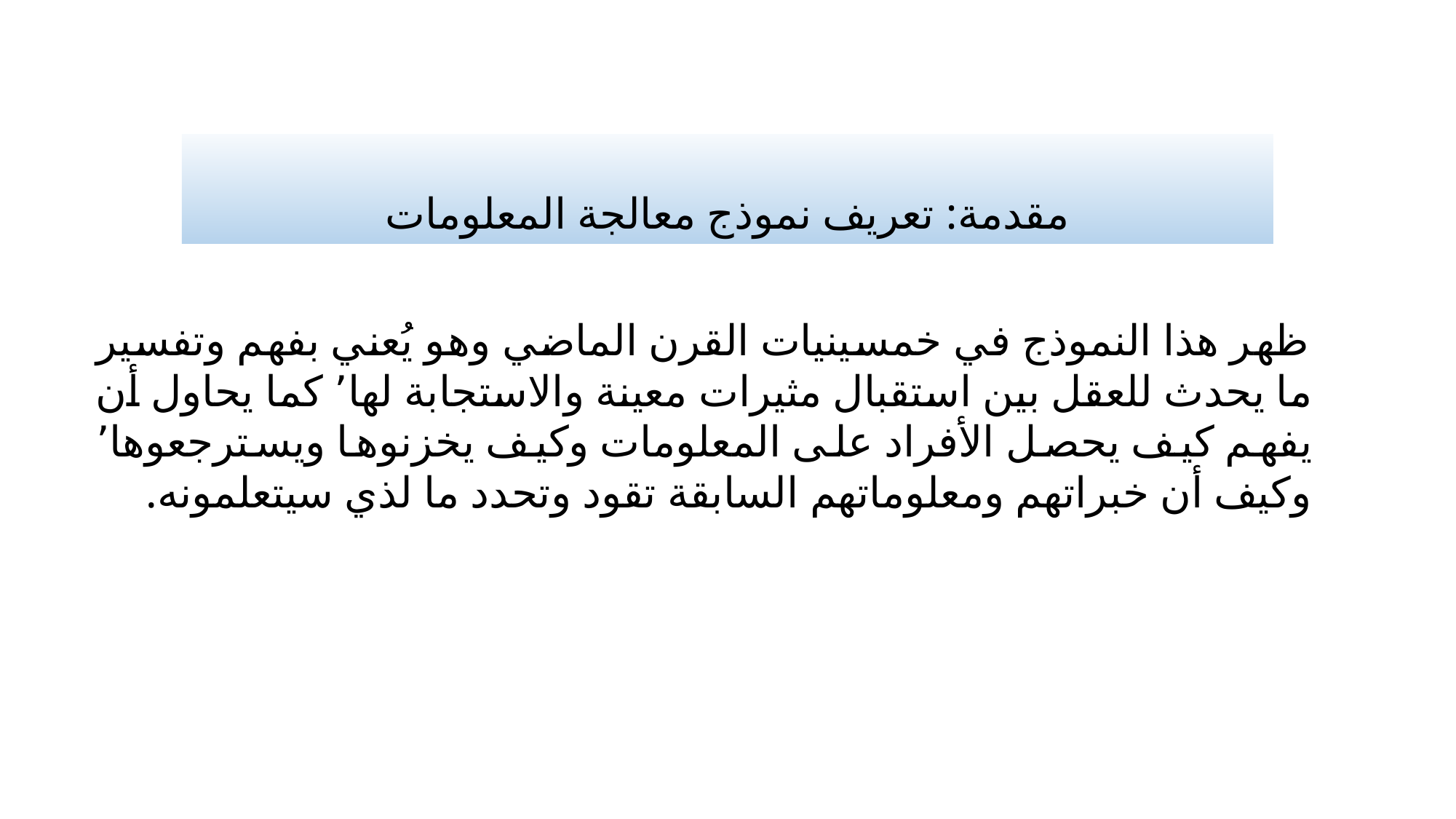

# مقدمة: تعريف نموذج معالجة المعلومات
    ظهر هذا النموذج في خمسينيات القرن الماضي وهو يُعني بفهم وتفسير ما يحدث للعقل بين استقبال مثيرات معينة والاستجابة لها٬ كما يحاول أن يفهم كيف يحصل الأفراد على المعلومات وكيف يخزنوها ويسترجعوها٬ وكيف أن خبراتهم ومعلوماتهم السابقة تقود وتحدد ما لذي سيتعلمونه.